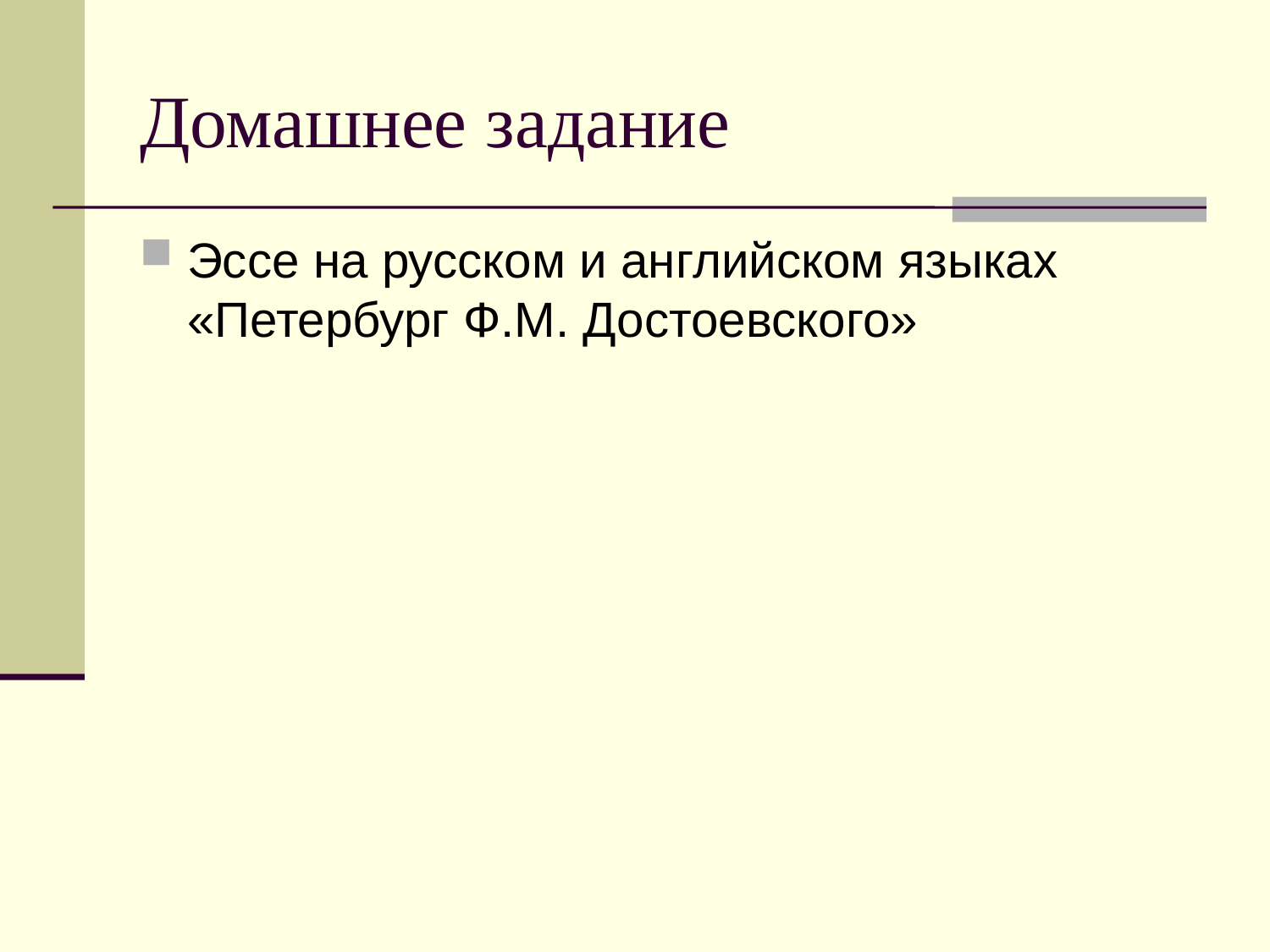

# Домашнее задание
Эссе на русском и английском языках «Петербург Ф.М. Достоевского»